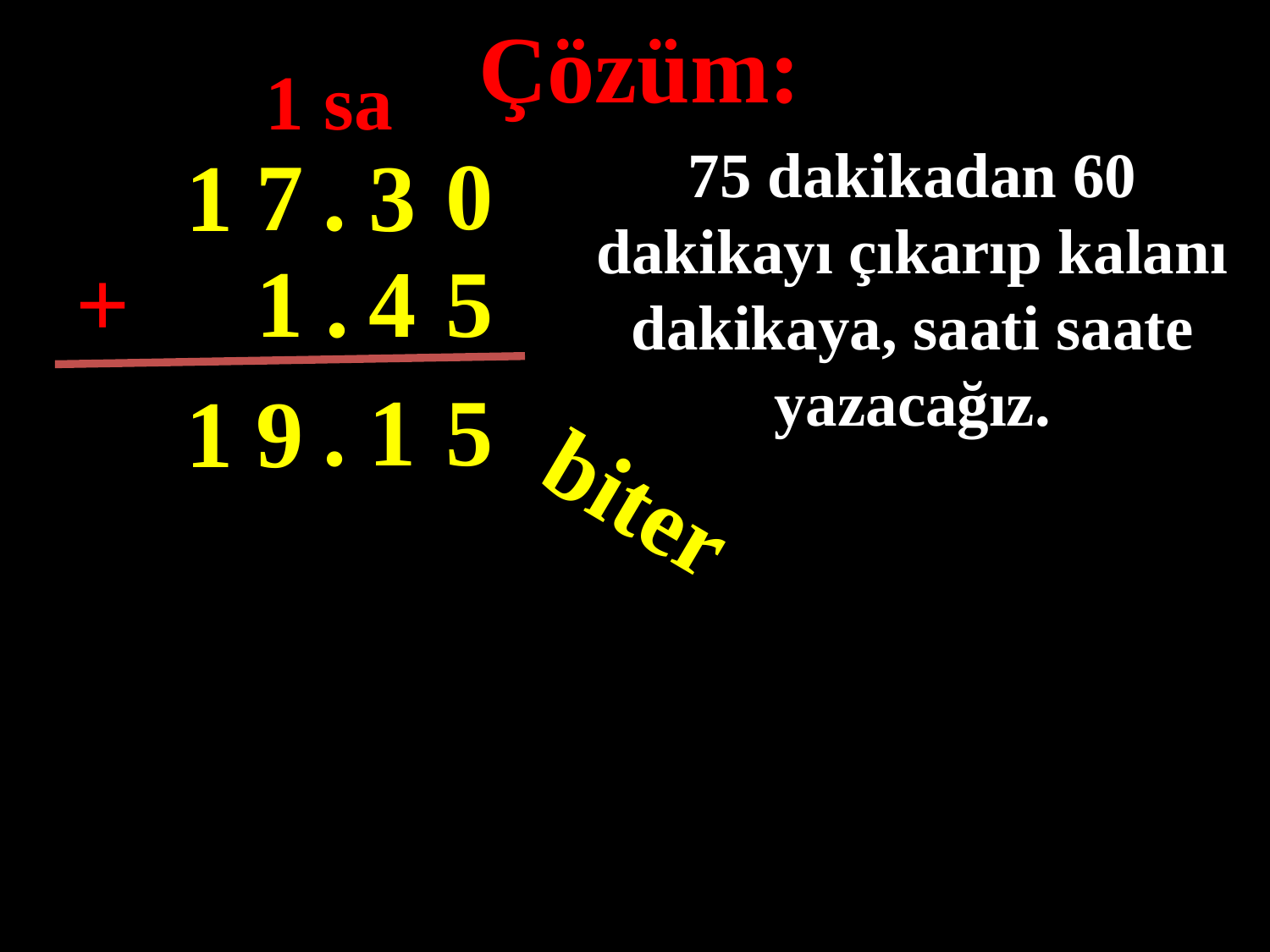

Çözüm:
1 sa
0
75 dakikadan 60 dakikayı çıkarıp kalanı dakikaya, saati saate yazacağız.
7
.
1
3
+
1
.
4
5
#
.
1
5
1
9
biter